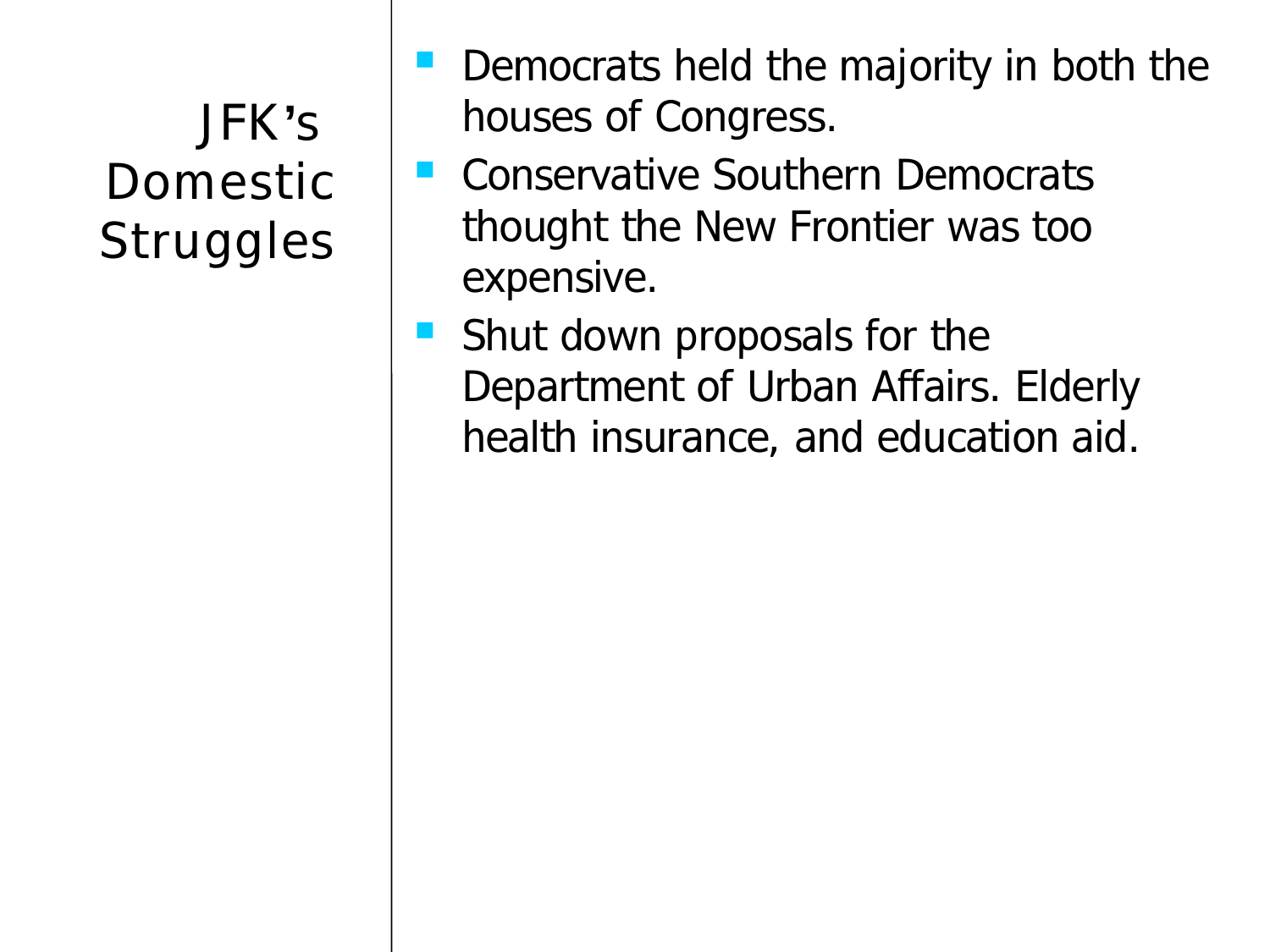

Democrats held the majority in both the houses of Congress.
Conservative Southern Democrats thought the New Frontier was too expensive.
Shut down proposals for the Department of Urban Affairs. Elderly health insurance, and education aid.
JFK’s
Domestic Struggles